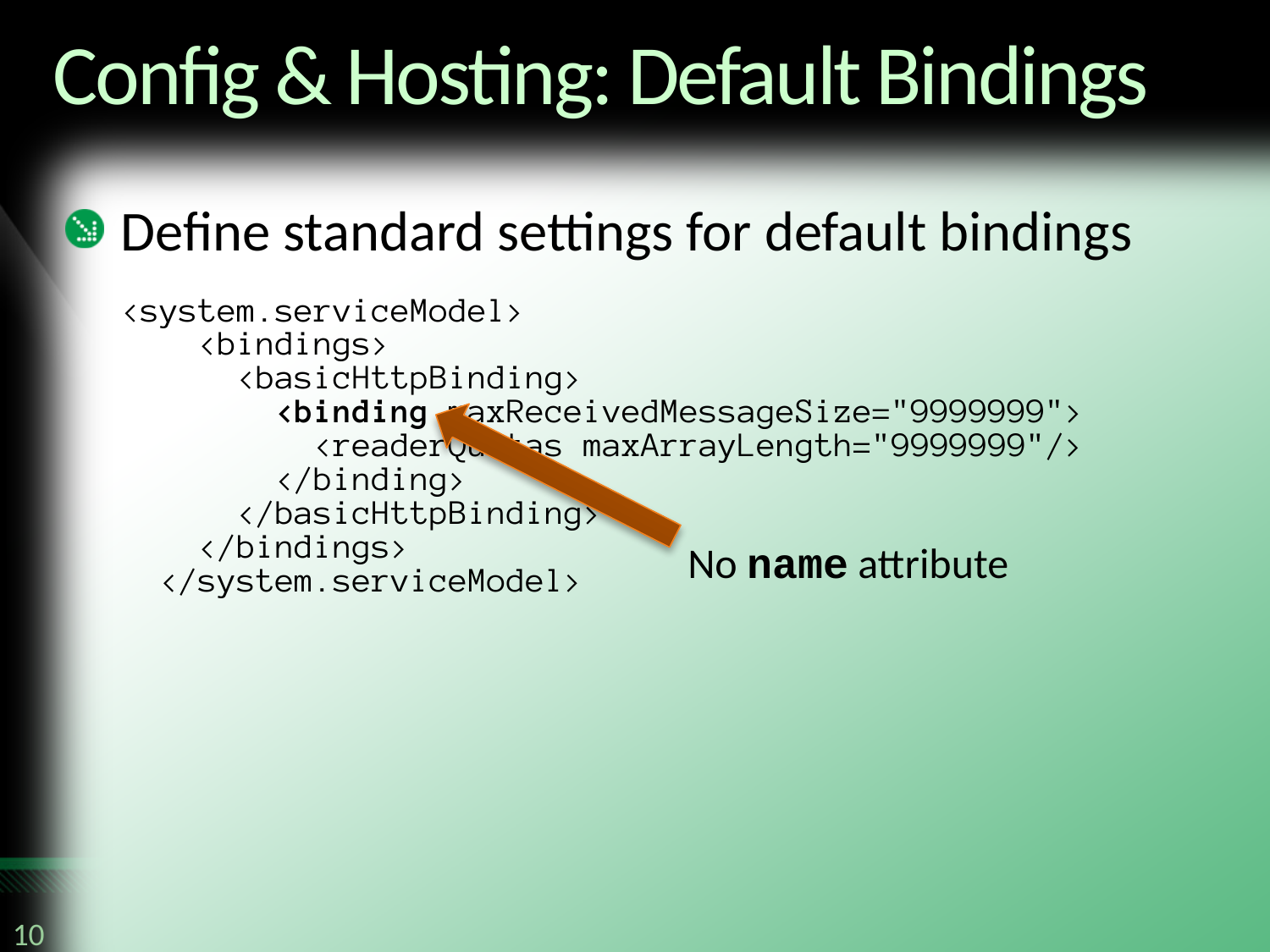

# Config & Hosting: Default Bindings
Define standard settings for default bindings
<system.serviceModel>
    <bindings>
      <basicHttpBinding>
        <binding maxReceivedMessageSize="9999999">
          <readerQuotas maxArrayLength="9999999"/>
        </binding>
      </basicHttpBinding>     
    </bindings>
  </system.serviceModel>

No name attribute
10